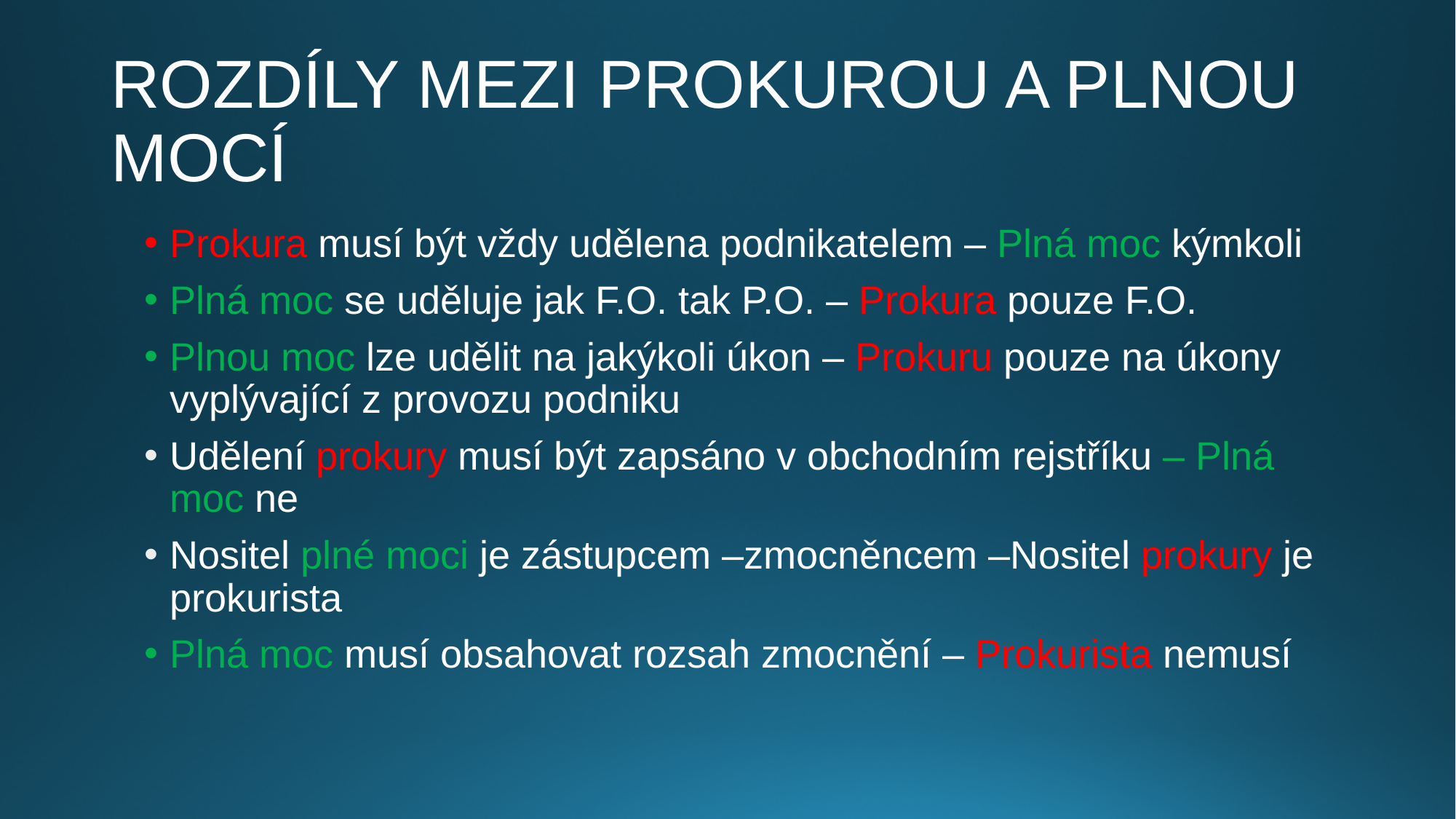

# ROZDÍLY MEZI PROKUROU A PLNOU MOCÍ
Prokura musí být vždy udělena podnikatelem – Plná moc kýmkoli
Plná moc se uděluje jak F.O. tak P.O. – Prokura pouze F.O.
Plnou moc lze udělit na jakýkoli úkon – Prokuru pouze na úkony vyplývající z provozu podniku
Udělení prokury musí být zapsáno v obchodním rejstříku – Plná moc ne
Nositel plné moci je zástupcem –zmocněncem –Nositel prokury je prokurista
Plná moc musí obsahovat rozsah zmocnění – Prokurista nemusí